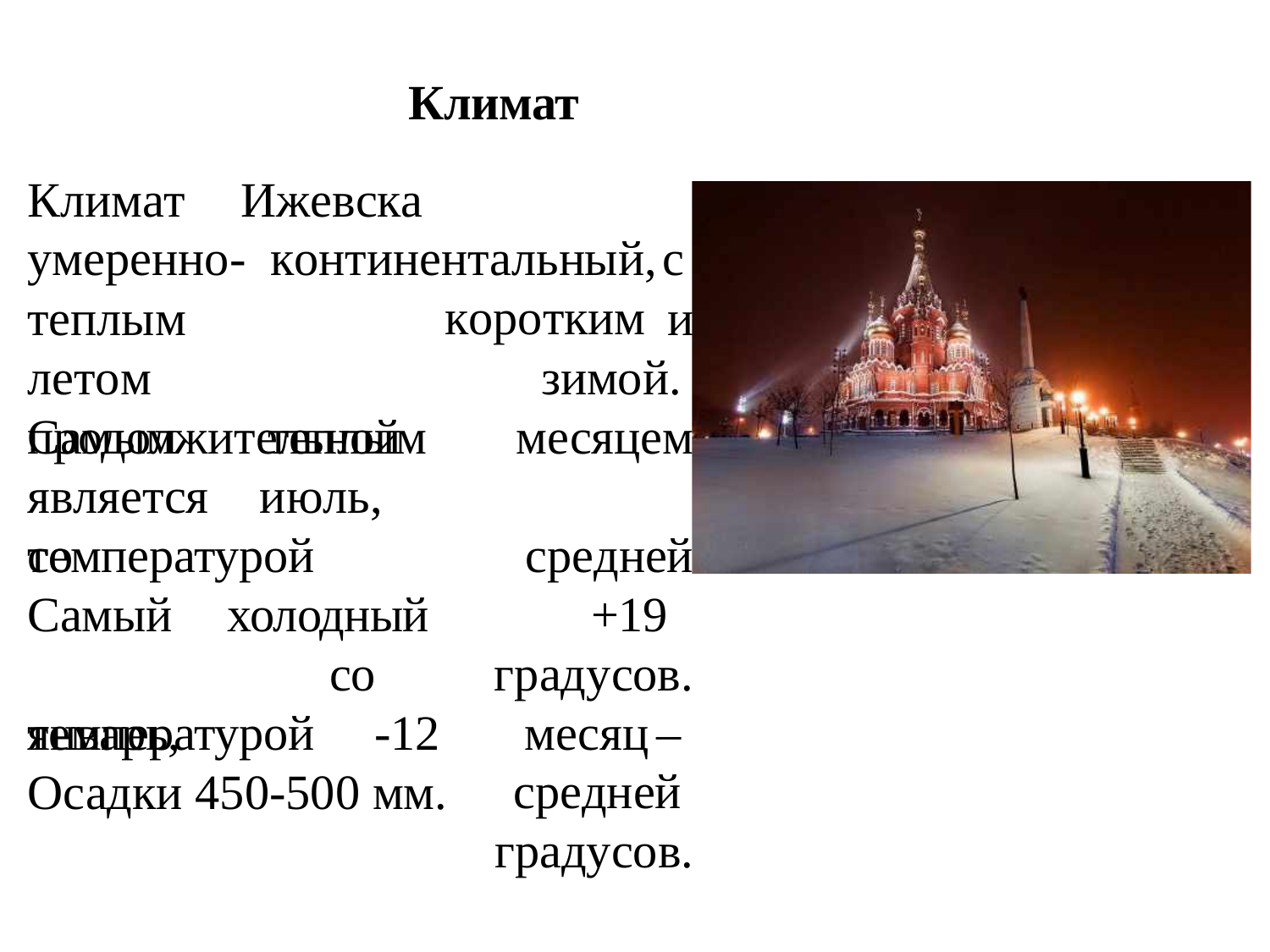

Климат
Климат	Ижевска		умеренно-  континентальный,	с		коротким

теплым	летом  продолжительной
и  зимой.  месяцем  средней
+19	градусов.
месяц	–  средней  градусов.
Самым		теплым  является	июль,	со
температурой
Самый  январь,
холодный
со
температурой	-12
Осадки 450-500 мм.